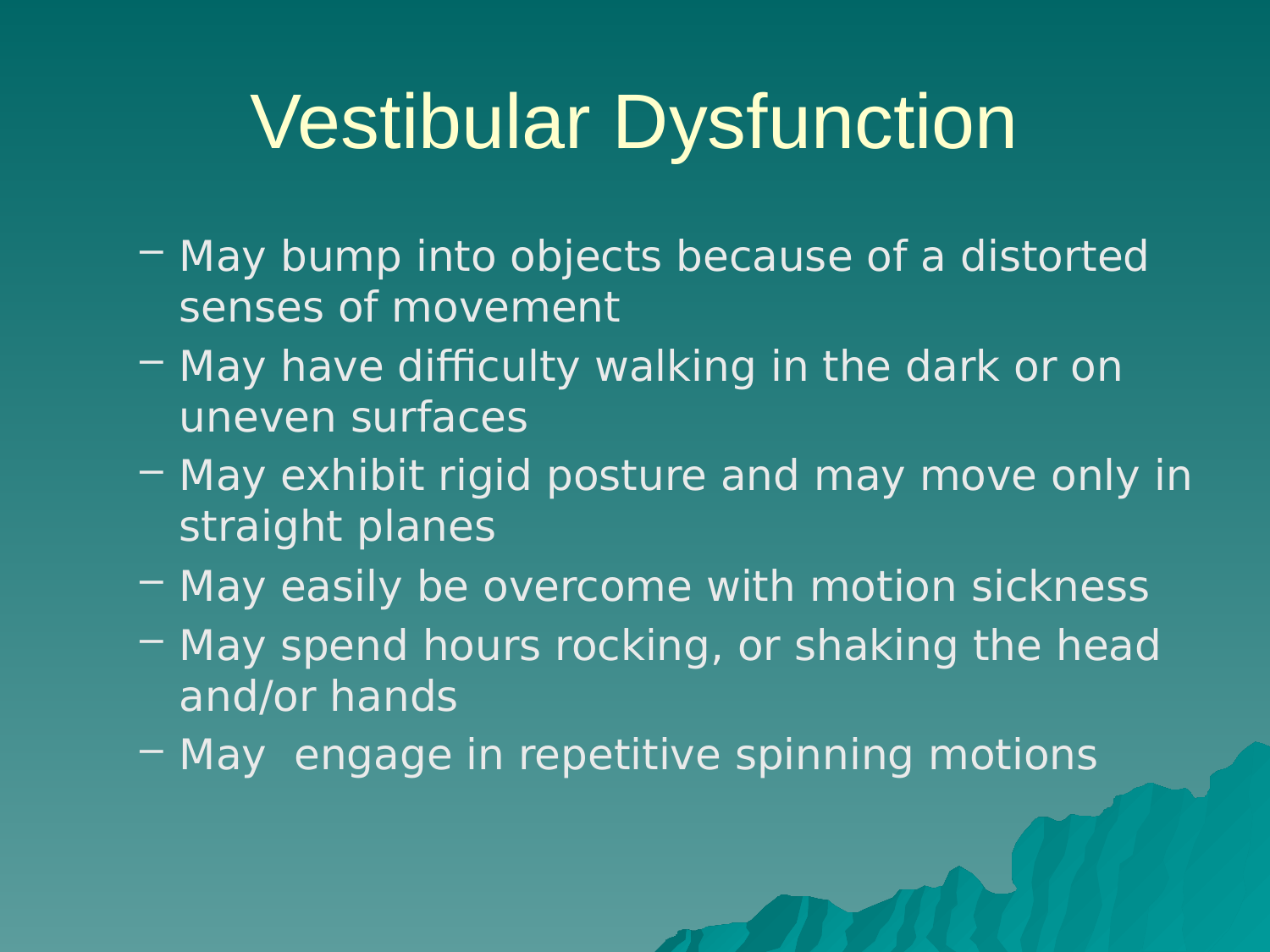

# Vestibular Dysfunction
May bump into objects because of a distorted senses of movement
May have difficulty walking in the dark or on uneven surfaces
May exhibit rigid posture and may move only in straight planes
May easily be overcome with motion sickness
May spend hours rocking, or shaking the head and/or hands
May  engage in repetitive spinning motions